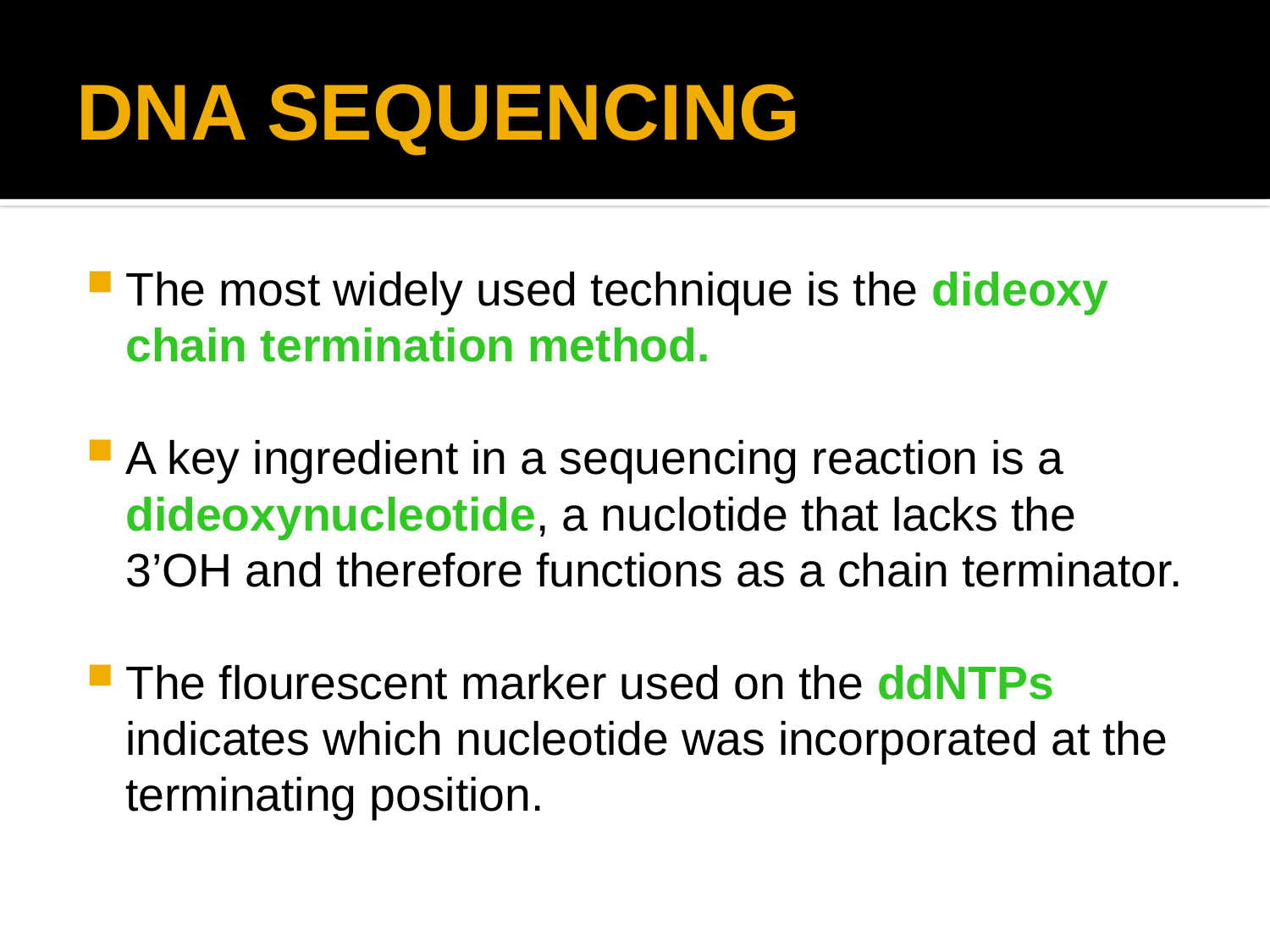

# DNA SEQUENCING
The most widely used technique is the dideoxy chain termination method.

A key ingredient in a sequencing reaction is a dideoxynucleotide, a nuclotide that lacks the 3’OH and therefore functions as a chain terminator.

The flourescent marker used on the ddNTPs indicates which nucleotide was incorporated at the terminating position.